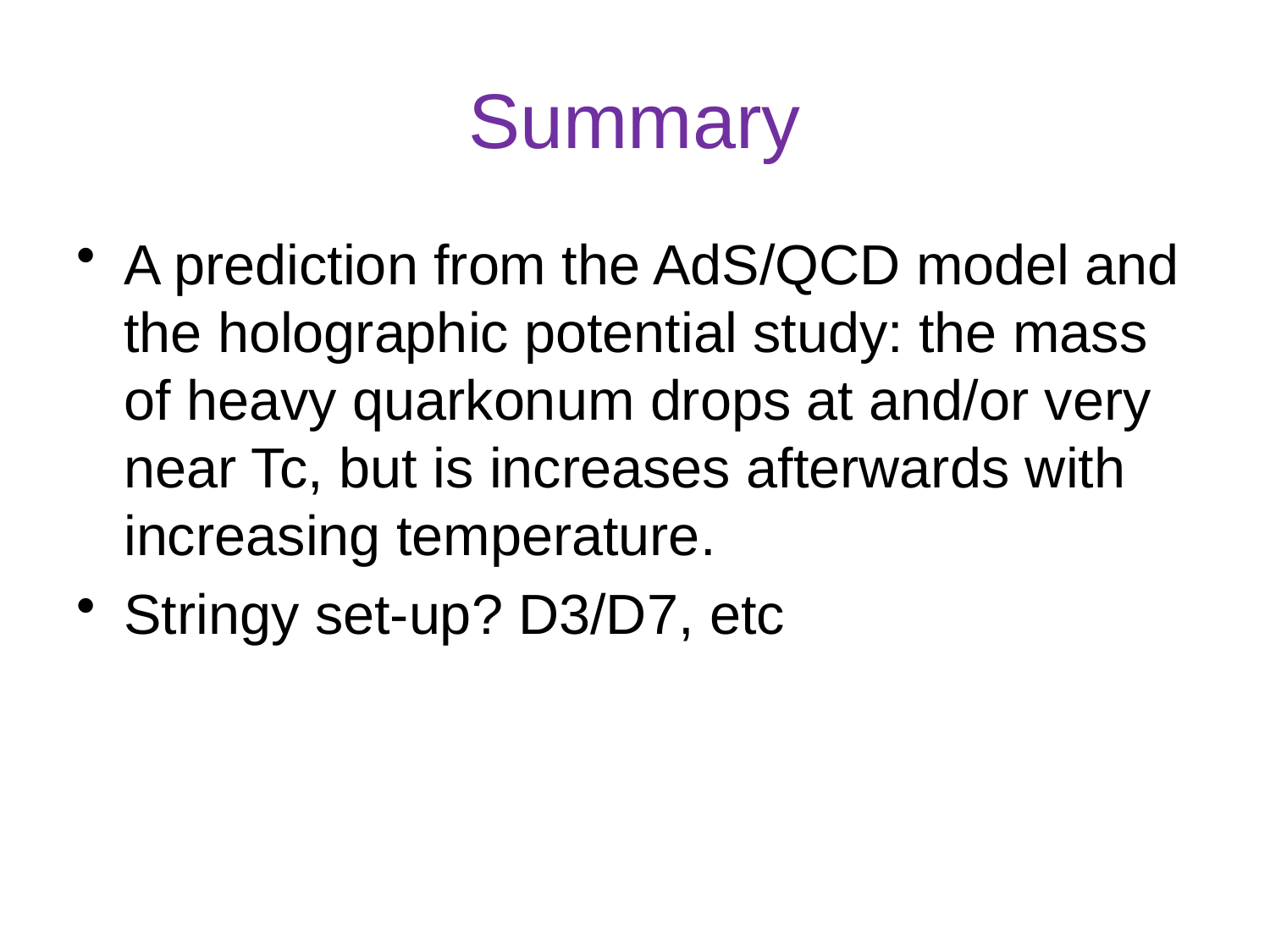

# Summary
A prediction from the AdS/QCD model and the holographic potential study: the mass of heavy quarkonum drops at and/or very near Tc, but is increases afterwards with increasing temperature.
Stringy set-up? D3/D7, etc